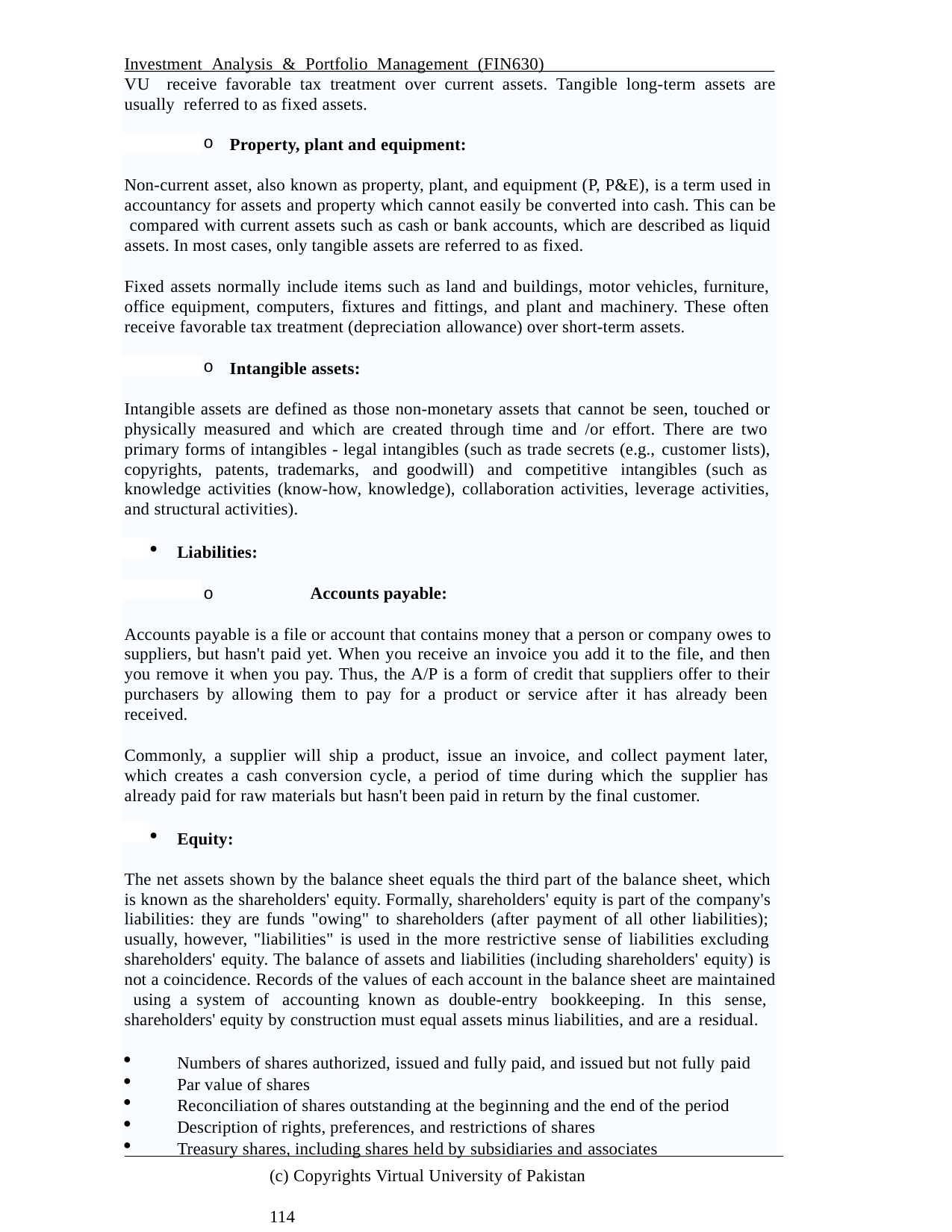

Investment Analysis & Portfolio Management (FIN630)	VU  receive favorable tax treatment over current assets. Tangible long-term assets are usually  referred to as fixed assets.

Property, plant and equipment:

Non-current asset, also known as property, plant, and equipment (P, P&E), is a term used in  accountancy for assets and property which cannot easily be converted into cash. This can be  compared with current assets such as cash or bank accounts, which are described as liquid  assets. In most cases, only tangible assets are referred to as fixed.

Fixed assets normally include items such as land and buildings, motor vehicles, furniture,  office equipment, computers, fixtures and fittings, and plant and machinery. These often  receive favorable tax treatment (depreciation allowance) over short-term assets.

Intangible assets:

Intangible assets are defined as those non-monetary assets that cannot be seen, touched or  physically measured and which are created through time and /or effort. There are two  primary forms of intangibles - legal intangibles (such as trade secrets (e.g., customer lists),  copyrights, patents, trademarks, and goodwill) and competitive intangibles (such as  knowledge activities (know-how, knowledge), collaboration activities, leverage activities,  and structural activities).

Liabilities:

o	Accounts payable:

Accounts payable is a file or account that contains money that a person or company owes to  suppliers, but hasn't paid yet. When you receive an invoice you add it to the file, and then  you remove it when you pay. Thus, the A/P is a form of credit that suppliers offer to their  purchasers by allowing them to pay for a product or service after it has already been  received.

Commonly, a supplier will ship a product, issue an invoice, and collect payment later,  which creates a cash conversion cycle, a period of time during which the supplier has  already paid for raw materials but hasn't been paid in return by the final customer.

Equity:

The net assets shown by the balance sheet equals the third part of the balance sheet, which  is known as the shareholders' equity. Formally, shareholders' equity is part of the company's  liabilities: they are funds "owing" to shareholders (after payment of all other liabilities);  usually, however, "liabilities" is used in the more restrictive sense of liabilities excluding  shareholders' equity. The balance of assets and liabilities (including shareholders' equity) is  not a coincidence. Records of the values of each account in the balance sheet are maintained  using a system of accounting known as double-entry bookkeeping. In this sense,  shareholders' equity by construction must equal assets minus liabilities, and are a residual.

Numbers of shares authorized, issued and fully paid, and issued but not fully paid
Par value of shares
Reconciliation of shares outstanding at the beginning and the end of the period
Description of rights, preferences, and restrictions of shares
Treasury shares, including shares held by subsidiaries and associates
(c) Copyrights Virtual University of Pakistan	114